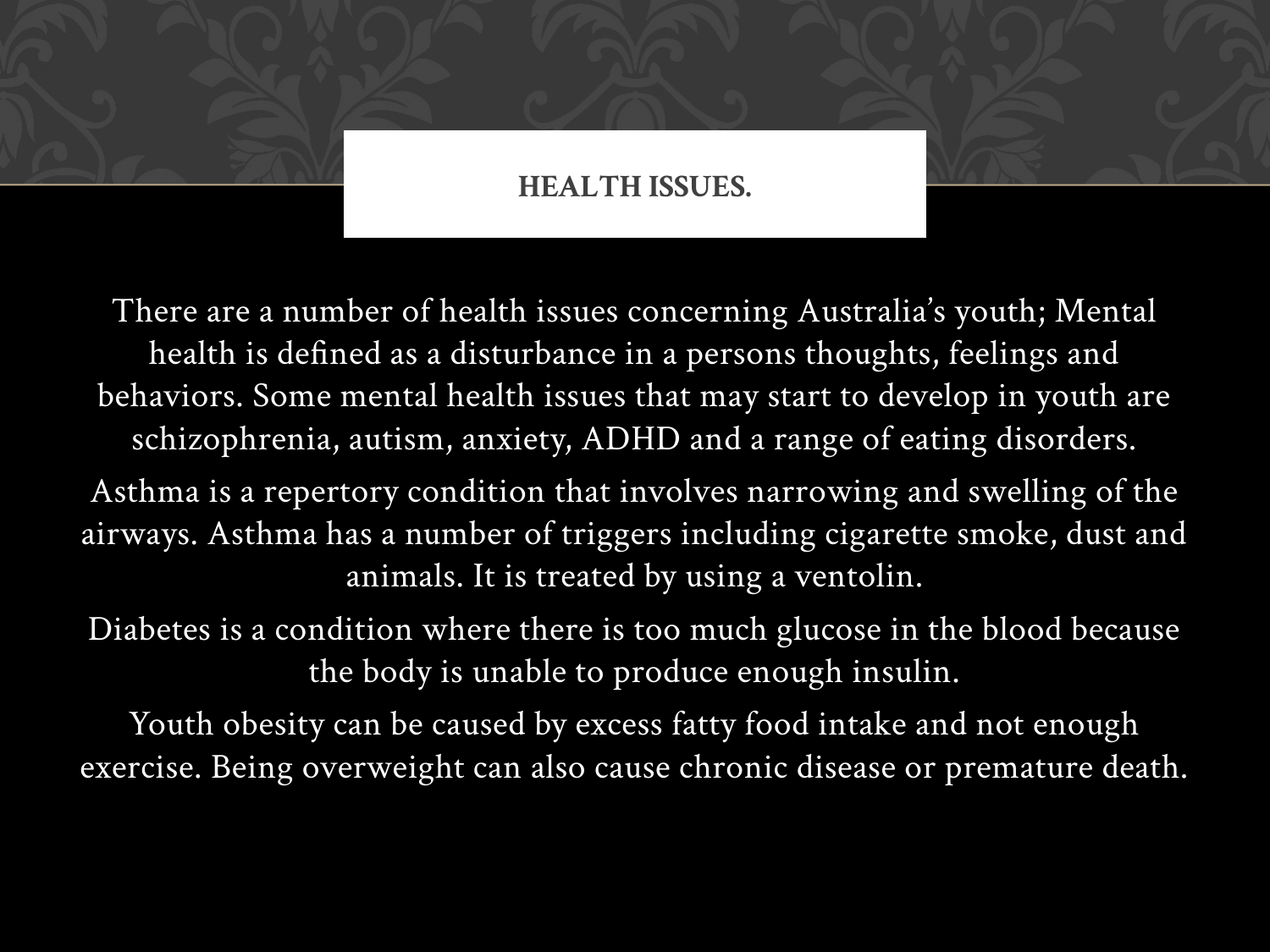

# Health issues.
There are a number of health issues concerning Australia’s youth; Mental health is defined as a disturbance in a persons thoughts, feelings and behaviors. Some mental health issues that may start to develop in youth are schizophrenia, autism, anxiety, ADHD and a range of eating disorders.
Asthma is a repertory condition that involves narrowing and swelling of the airways. Asthma has a number of triggers including cigarette smoke, dust and animals. It is treated by using a ventolin.
Diabetes is a condition where there is too much glucose in the blood because the body is unable to produce enough insulin.
Youth obesity can be caused by excess fatty food intake and not enough exercise. Being overweight can also cause chronic disease or premature death.